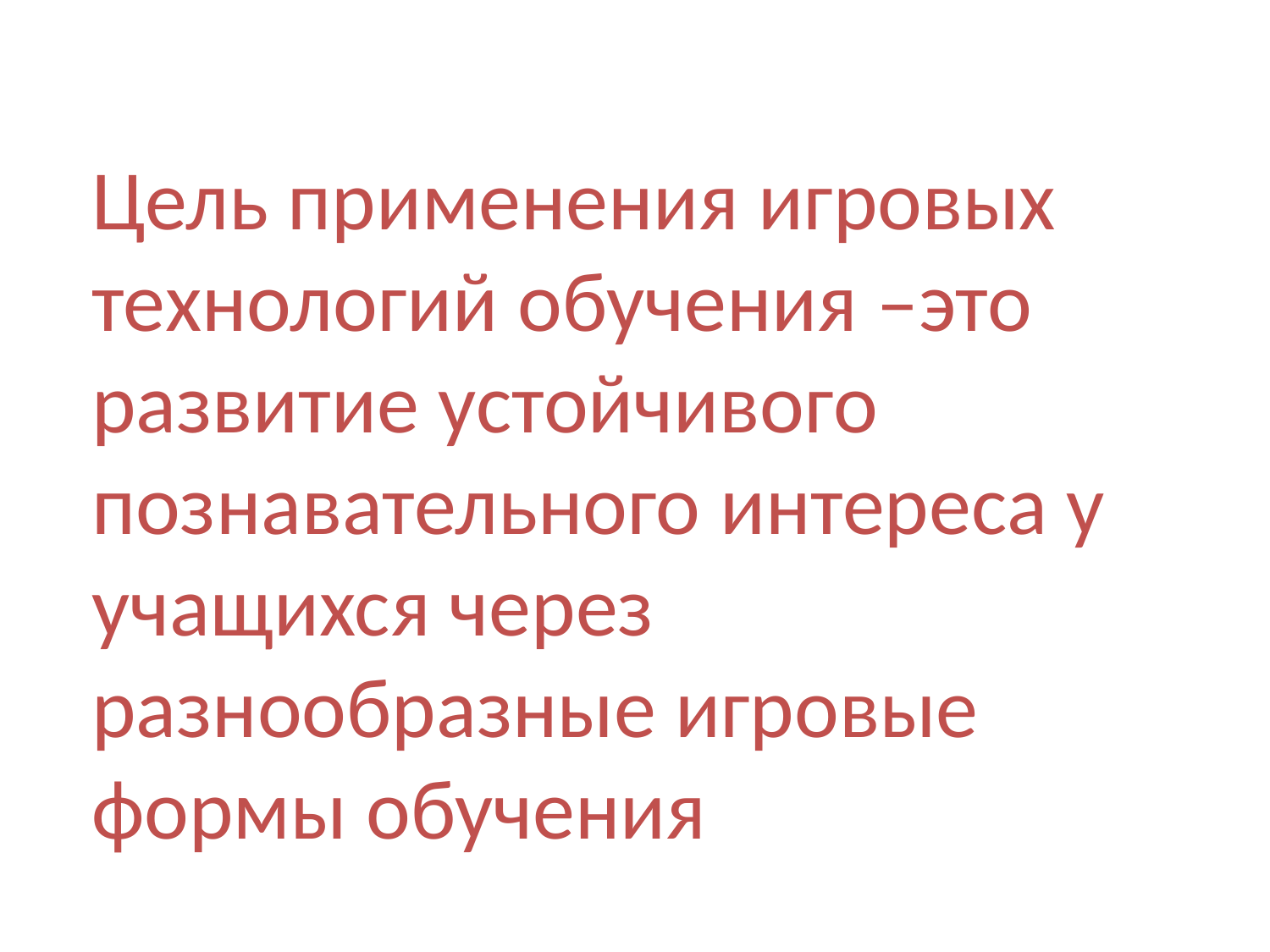

#
Цель применения игровых технологий обучения –это развитие устойчивого познавательного интереса у учащихся через разнообразные игровые формы обучения